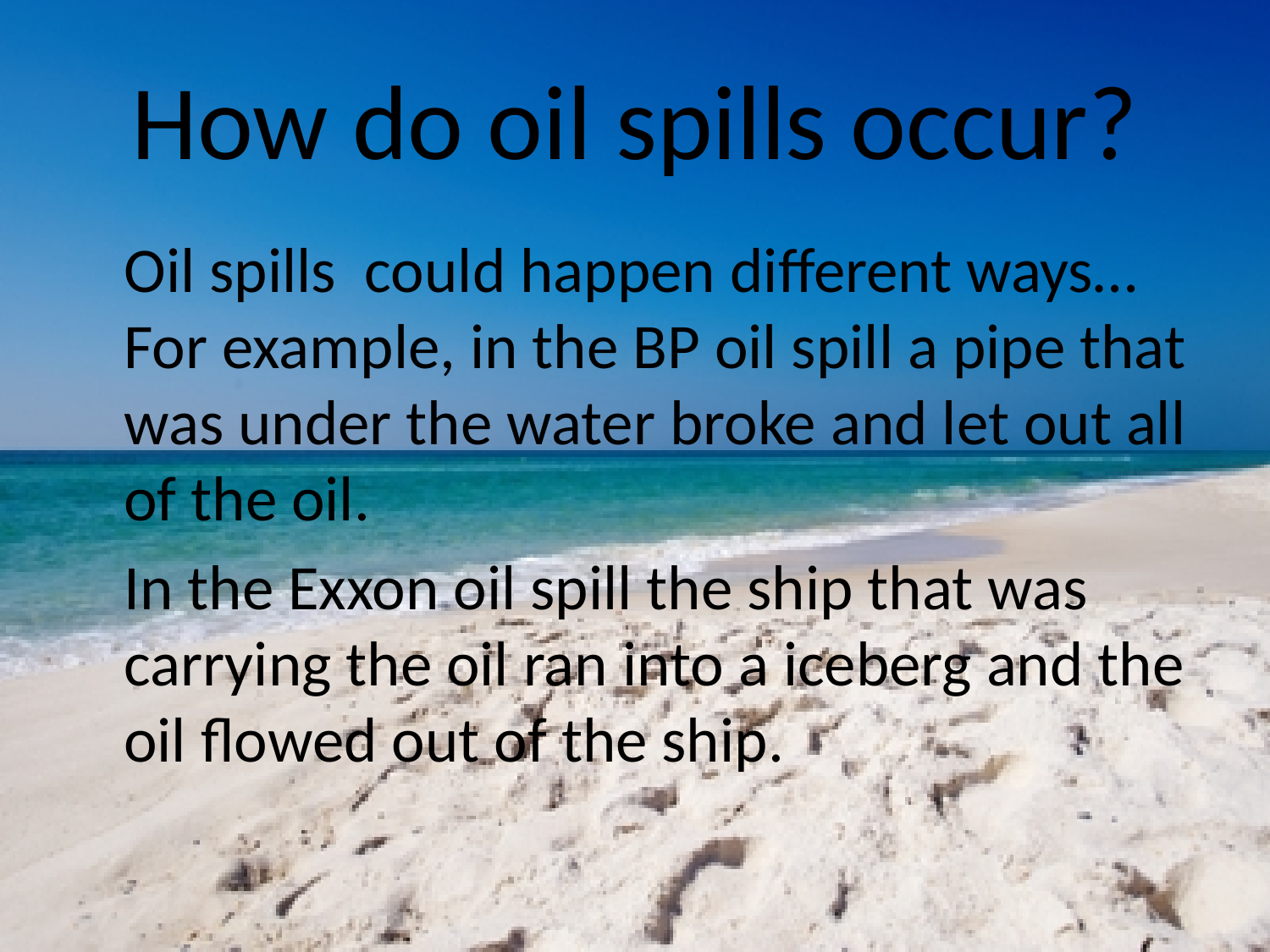

# How do oil spills occur?
	Oil spills  could happen different ways… For example, in the BP oil spill a pipe that was under the water broke and let out all of the oil.
	In the Exxon oil spill the ship that was carrying the oil ran into a iceberg and the oil flowed out of the ship.